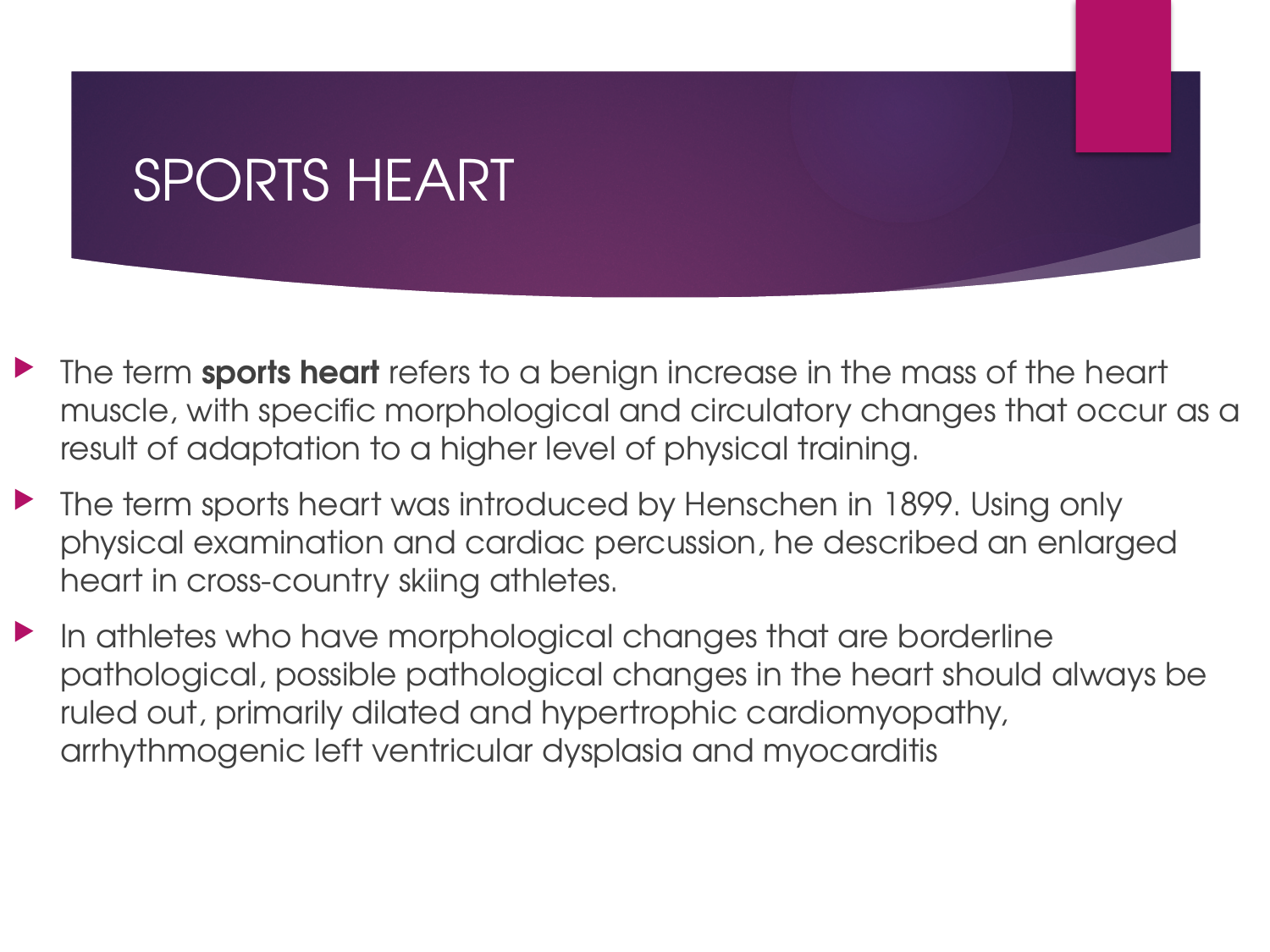

# SPORTS HEART
The term sports heart refers to a benign increase in the mass of the heart muscle, with specific morphological and circulatory changes that occur as a result of adaptation to a higher level of physical training.
The term sports heart was introduced by Henschen in 1899. Using only physical examination and cardiac percussion, he described an enlarged heart in cross-country skiing athletes.
In athletes who have morphological changes that are borderline pathological, possible pathological changes in the heart should always be ruled out, primarily dilated and hypertrophic cardiomyopathy, arrhythmogenic left ventricular dysplasia and myocarditis